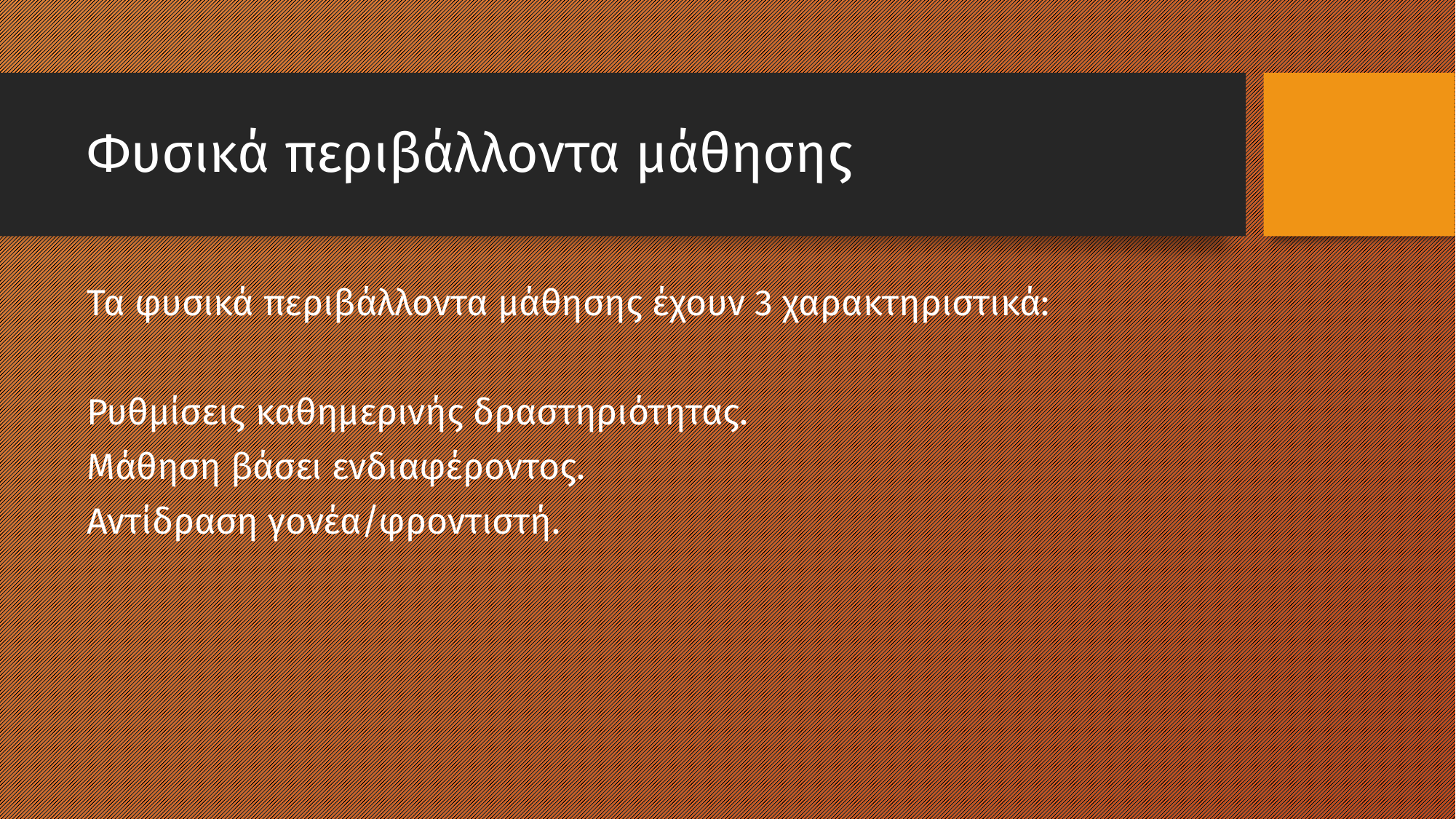

# Φυσικά περιβάλλοντα μάθησης
Τα φυσικά περιβάλλοντα μάθησης έχουν 3 χαρακτηριστικά:

Ρυθμίσεις καθημερινής δραστηριότητας.
Μάθηση βάσει ενδιαφέροντος.
Αντίδραση γονέα/φροντιστή.